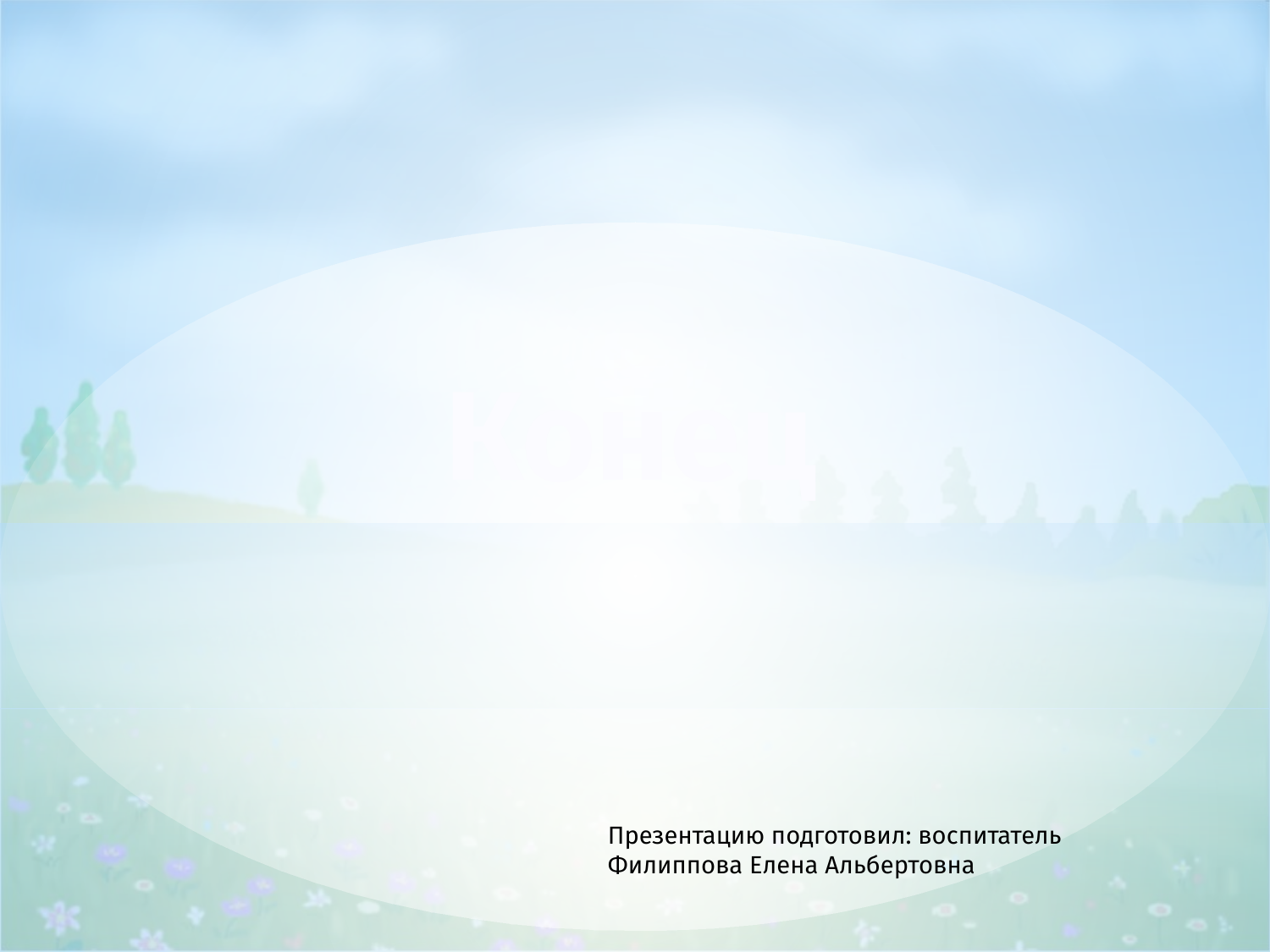

Конец
Презентацию подготовил: воспитатель
Филиппова Елена Альбертовна